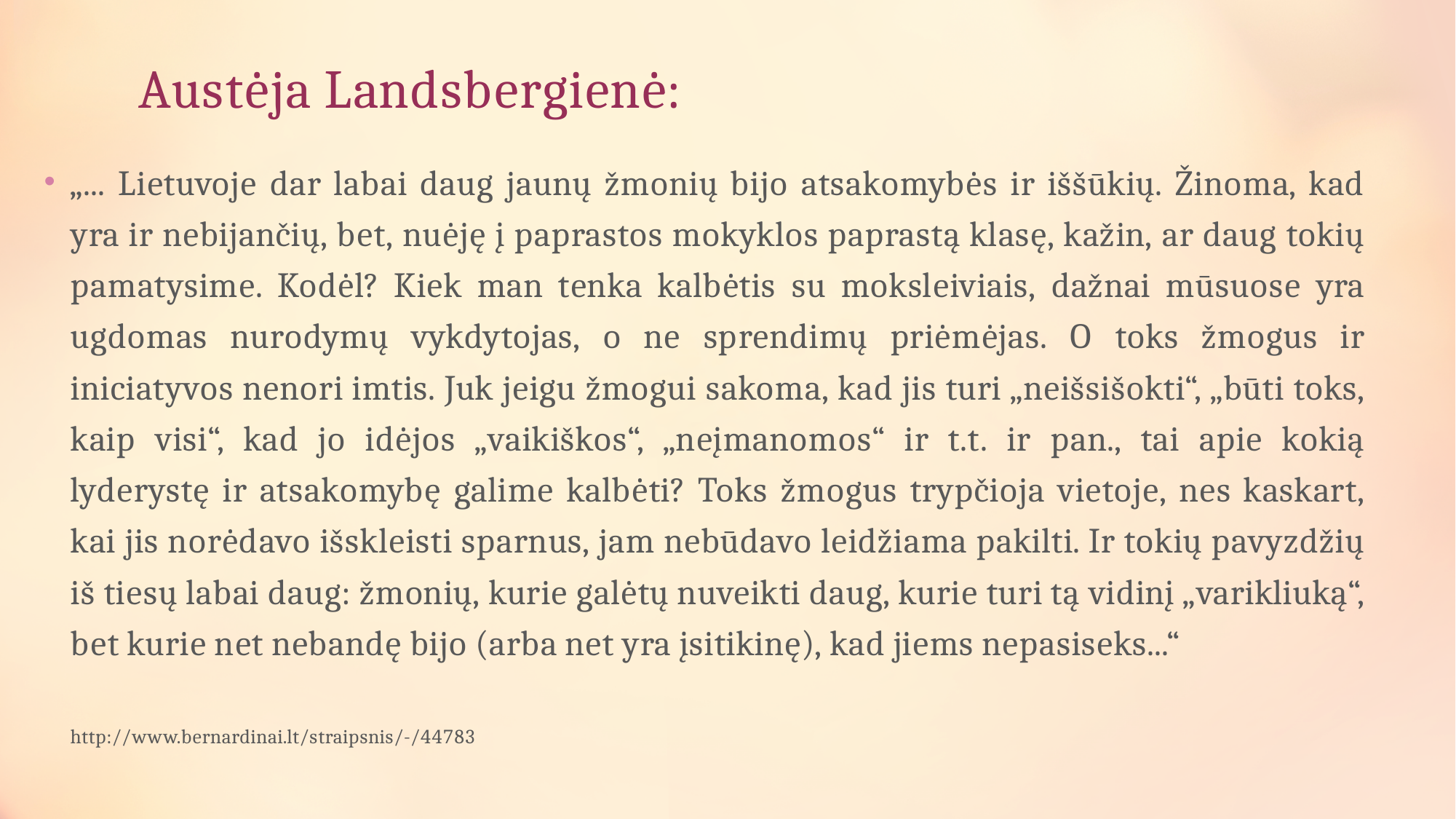

# Austėja Landsbergienė:
„... Lietuvoje dar labai daug jaunų žmonių bijo atsakomybės ir iššūkių. Žinoma, kad yra ir nebijančių, bet, nuėję į paprastos mokyklos paprastą klasę, kažin, ar daug tokių pamatysime. Kodėl? Kiek man tenka kalbėtis su moksleiviais, dažnai mūsuose yra ugdomas nurodymų vykdytojas, o ne sprendimų priėmėjas. O toks žmogus ir iniciatyvos nenori imtis. Juk jeigu žmogui sakoma, kad jis turi „neišsišokti“, „būti toks, kaip visi“, kad jo idėjos „vaikiškos“, „neįmanomos“ ir t.t. ir pan., tai apie kokią lyderystę ir atsakomybę galime kalbėti? Toks žmogus trypčioja vietoje, nes kaskart, kai jis norėdavo išskleisti sparnus, jam nebūdavo leidžiama pakilti. Ir tokių pavyzdžių iš tiesų labai daug: žmonių, kurie galėtų nuveikti daug, kurie turi tą vidinį „varikliuką“, bet kurie net nebandę bijo (arba net yra įsitikinę), kad jiems nepasiseks...“

      http://www.bernardinai.lt/straipsnis/-/44783